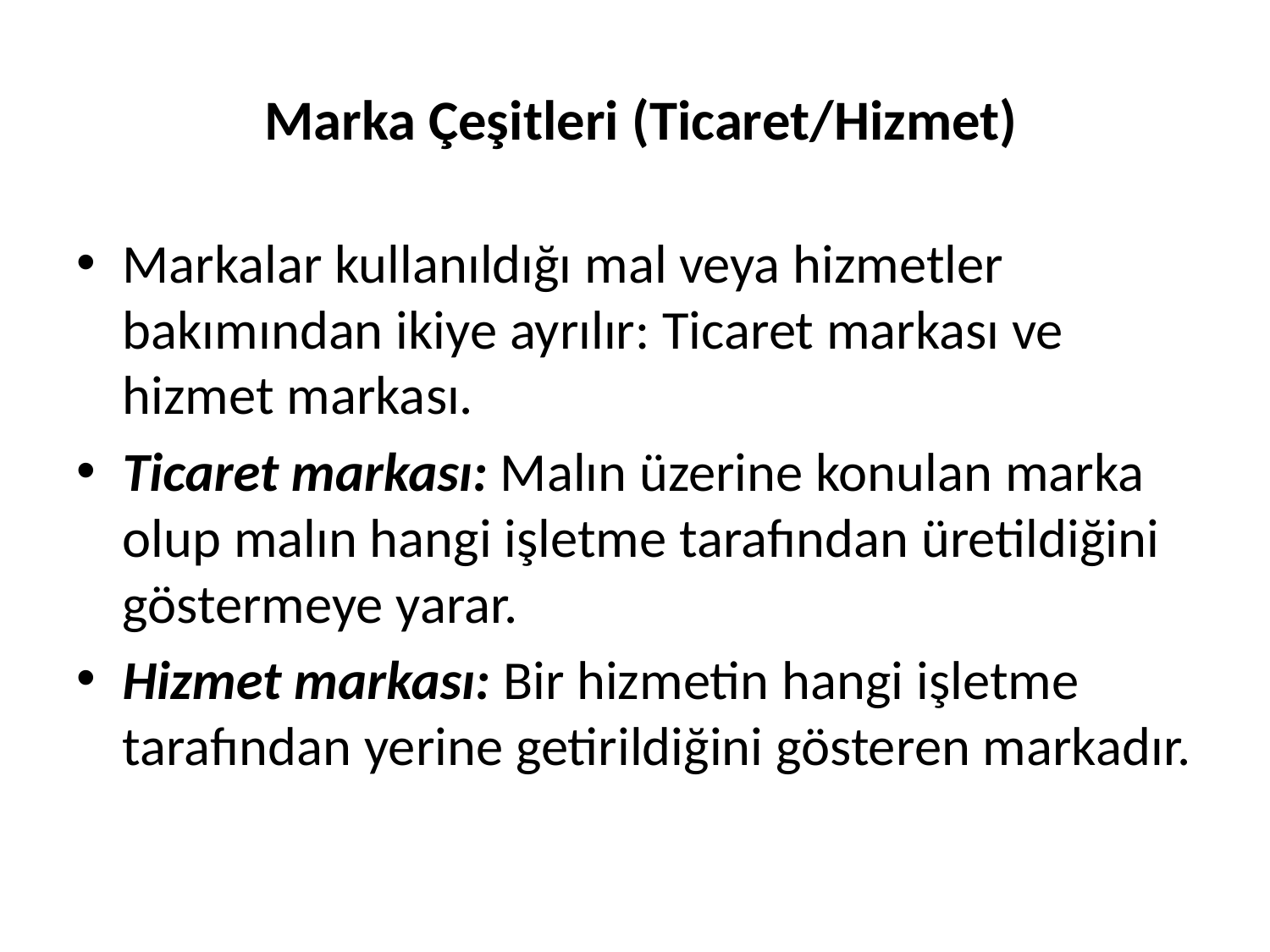

# Marka Çeşitleri (Ticaret/Hizmet)
Markalar kullanıldığı mal veya hizmetler bakımından ikiye ayrılır: Ticaret markası ve hizmet markası.
Ticaret markası: Malın üzerine konulan marka olup malın hangi işletme tarafından üretildiğini göstermeye yarar.
Hizmet markası: Bir hizmetin hangi işletme tarafından yerine getirildiğini gösteren markadır.